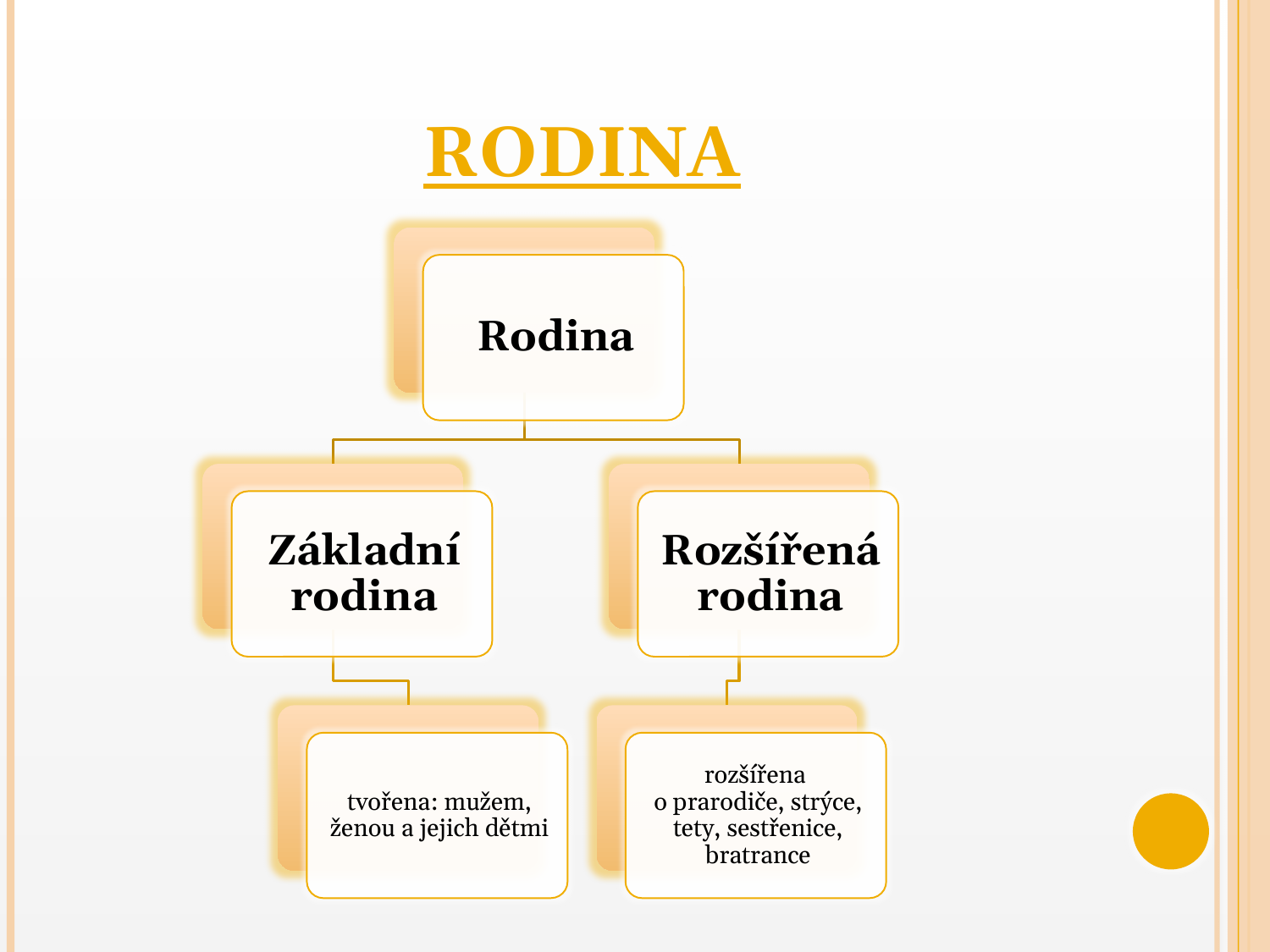

# RODINA
Rodina
Základní rodina
tvořena: mužem, ženou a jejich dětmi
Rozšířená rodina
rozšířena
o prarodiče, strýce, tety, sestřenice, bratrance